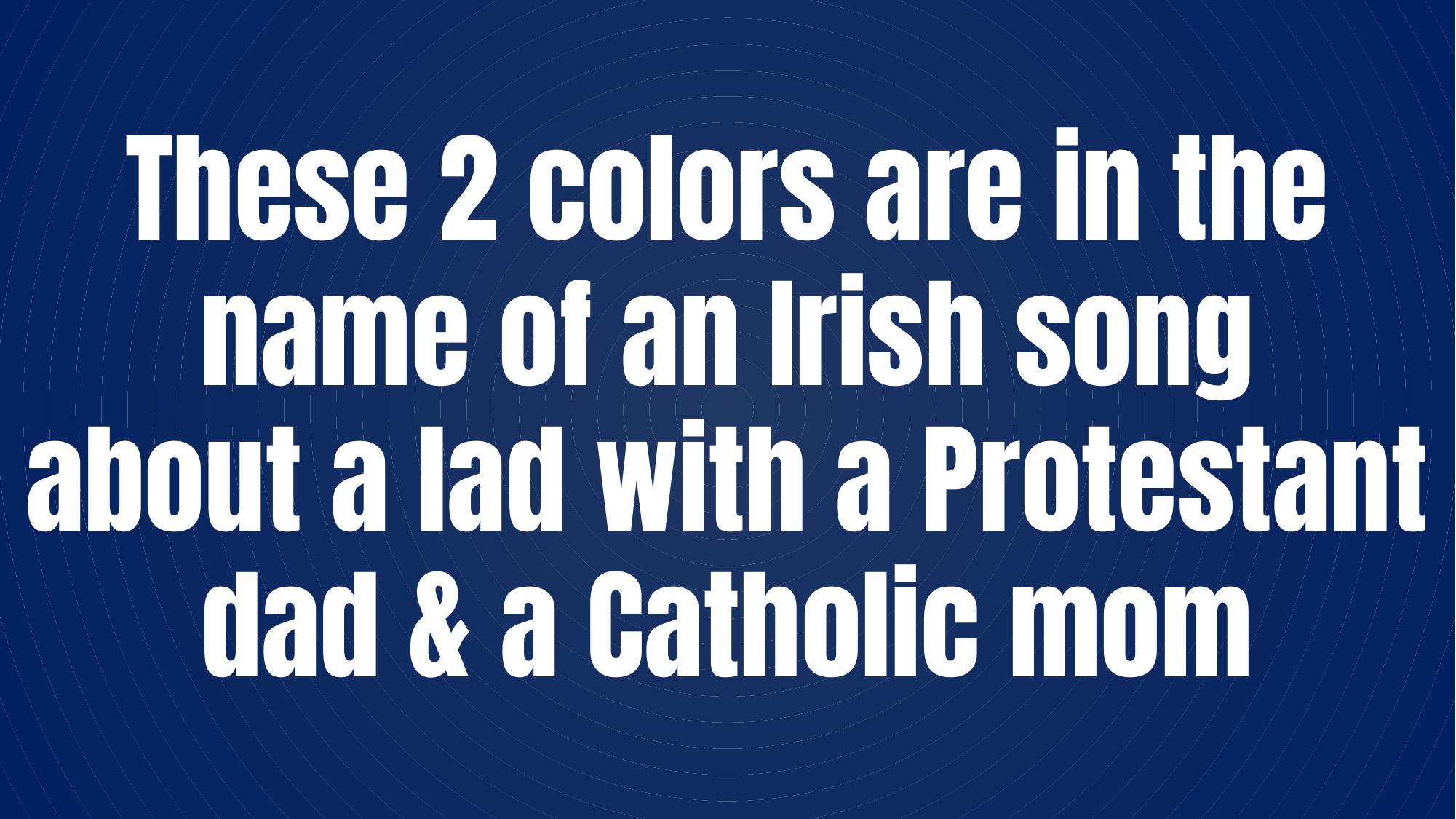

These 2 colors are in the name of an Irish song
about a lad with a Protestant
dad & a Catholic mom